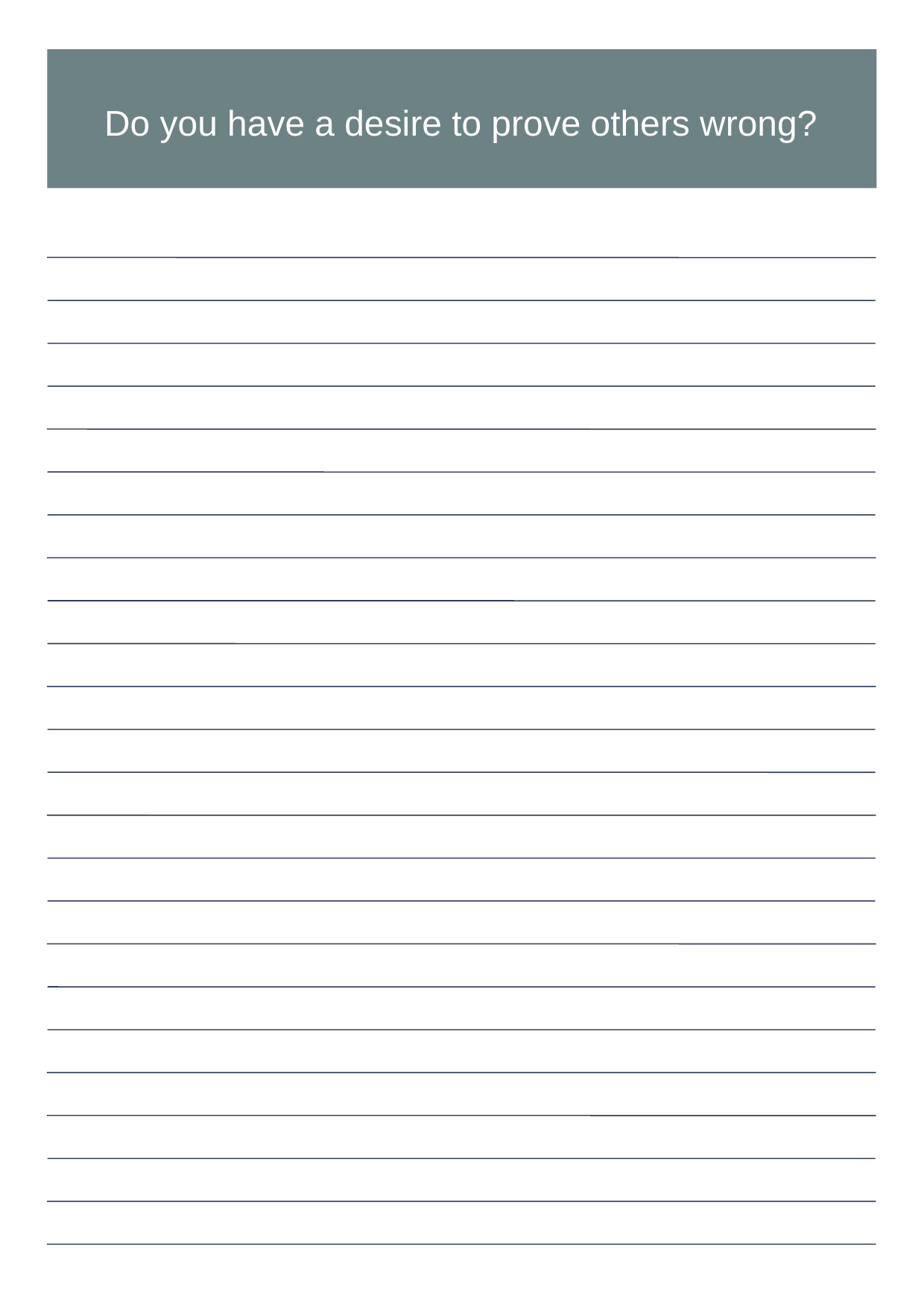

Do you have a desire to prove others wrong?